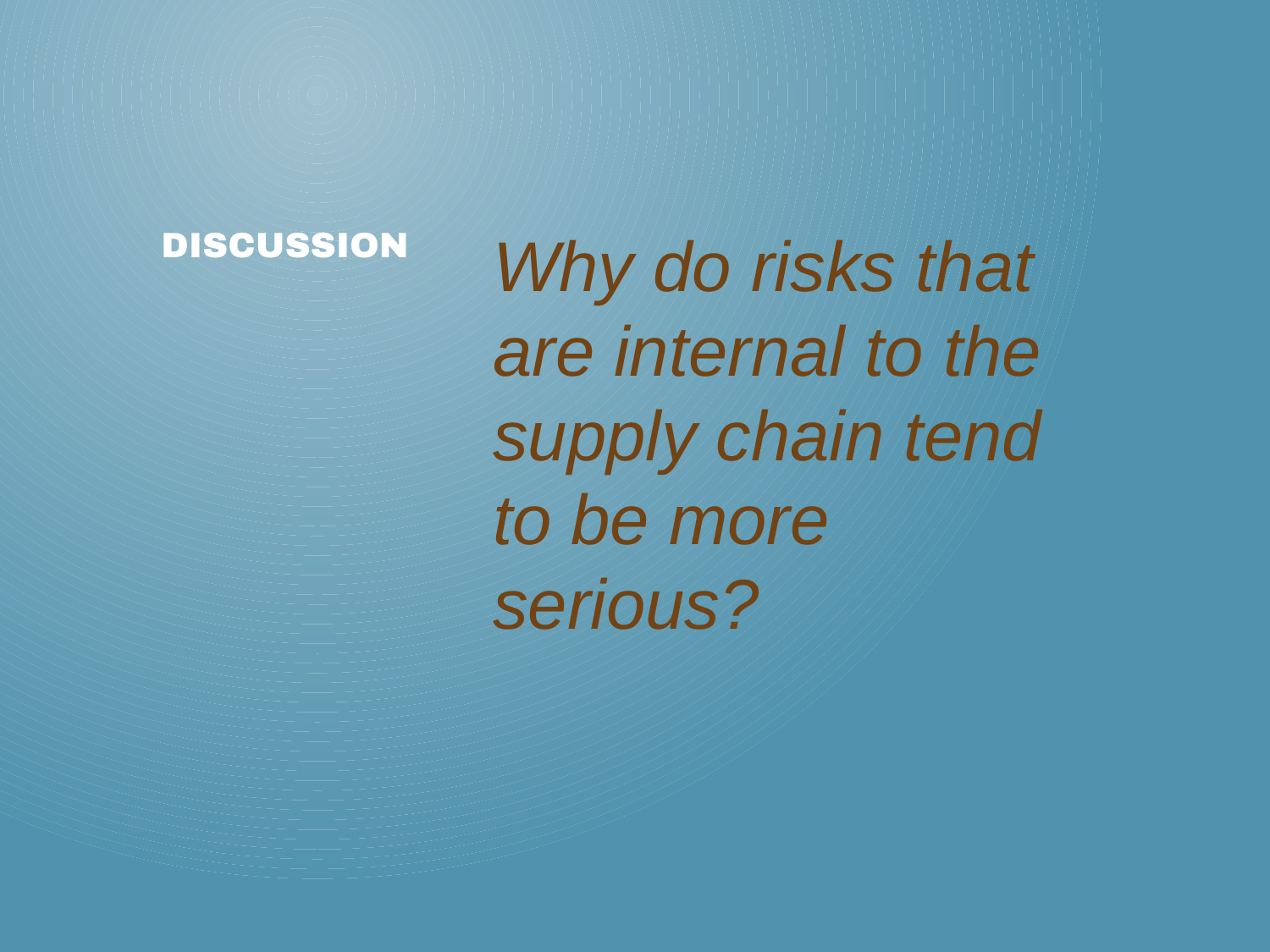

Why do risks that are internal to the supply chain tend to be more serious?
# Discussion